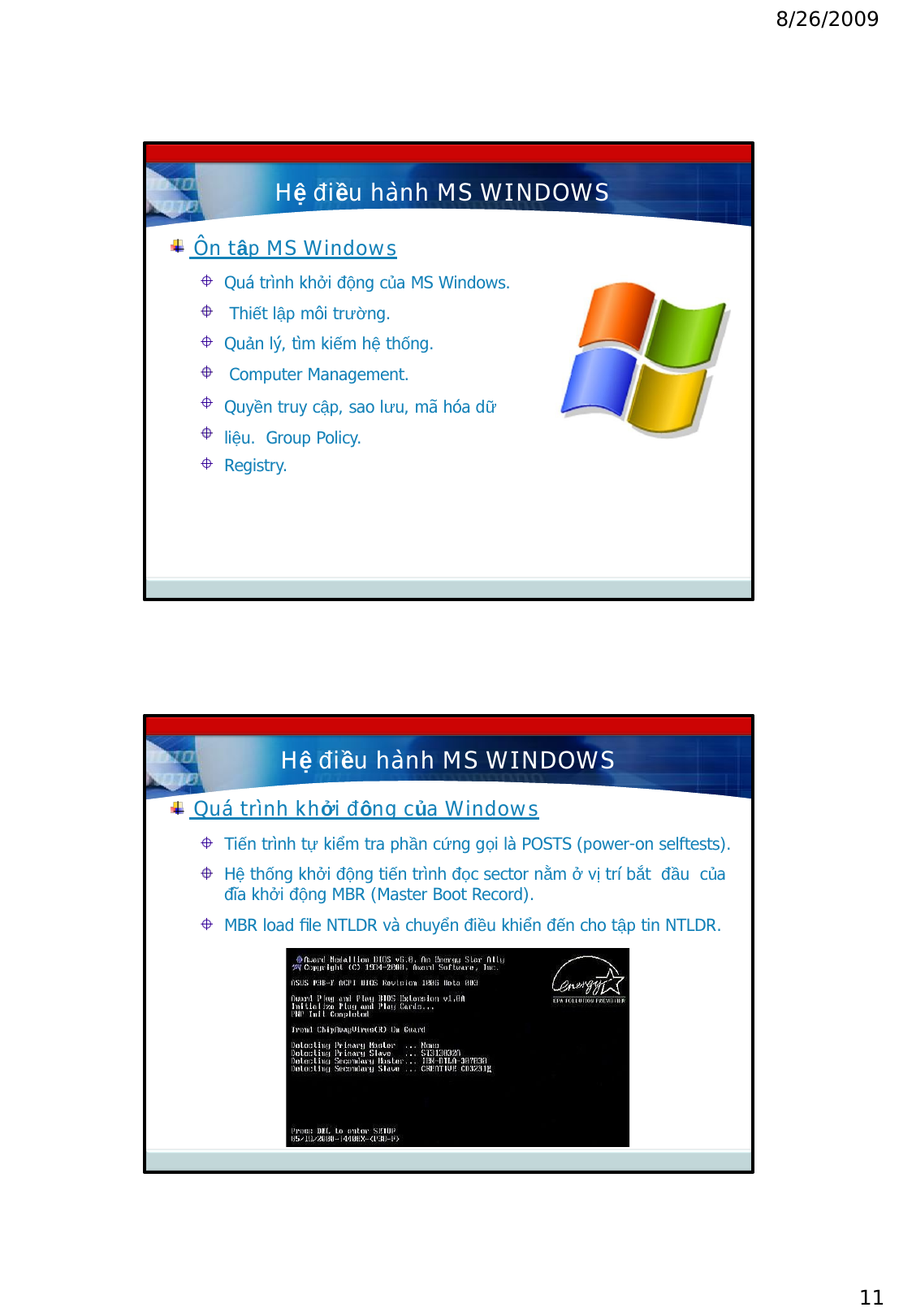

8/26/2009

Hệ điều hành MS WINDOWS

 Ôn tập MS Windows
Quá trình khởi động của MS Windows.  Thiết lập môi trường.
Quản lý, tìm kiếm hệ thống.  Computer Management.
Quyền truy cập, sao lưu, mã hóa dữ liệu.  Group Policy.
Registry.

Hệ điều hành MS WINDOWS
 Quá trình khởi động của Windows
Tiến trình tự kiểm tra phần cứng gọi là POSTS (power-on selftests).
Hệ thống khởi động tiến trình đọc sector nằm ở vị trí bắt  đầu  của  đĩa khởi động MBR (Master Boot Record).
MBR load file NTLDR và chuyển điều khiển đến cho tập tin NTLDR.

11